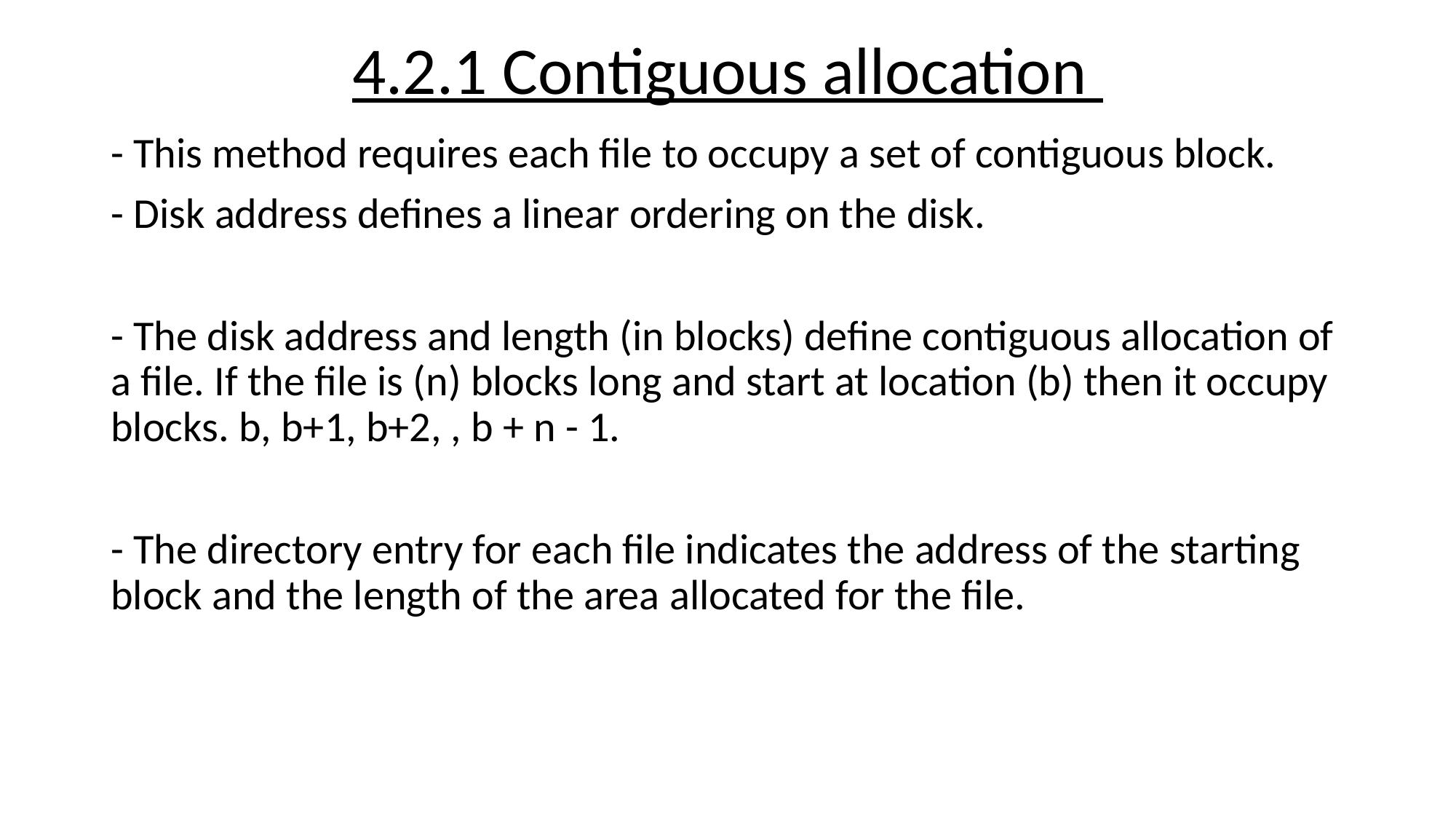

# 4.2.1 Contiguous allocation

- This method requires each file to occupy a set of contiguous block.
- Disk address defines a linear ordering on the disk.

- The disk address and length (in blocks) define contiguous allocation of a file. If the file is (n) blocks long and start at location (b) then it occupy blocks. b, b+1, b+2, , b + n - 1.

- The directory entry for each file indicates the address of the starting block and the length of the area allocated for the file.